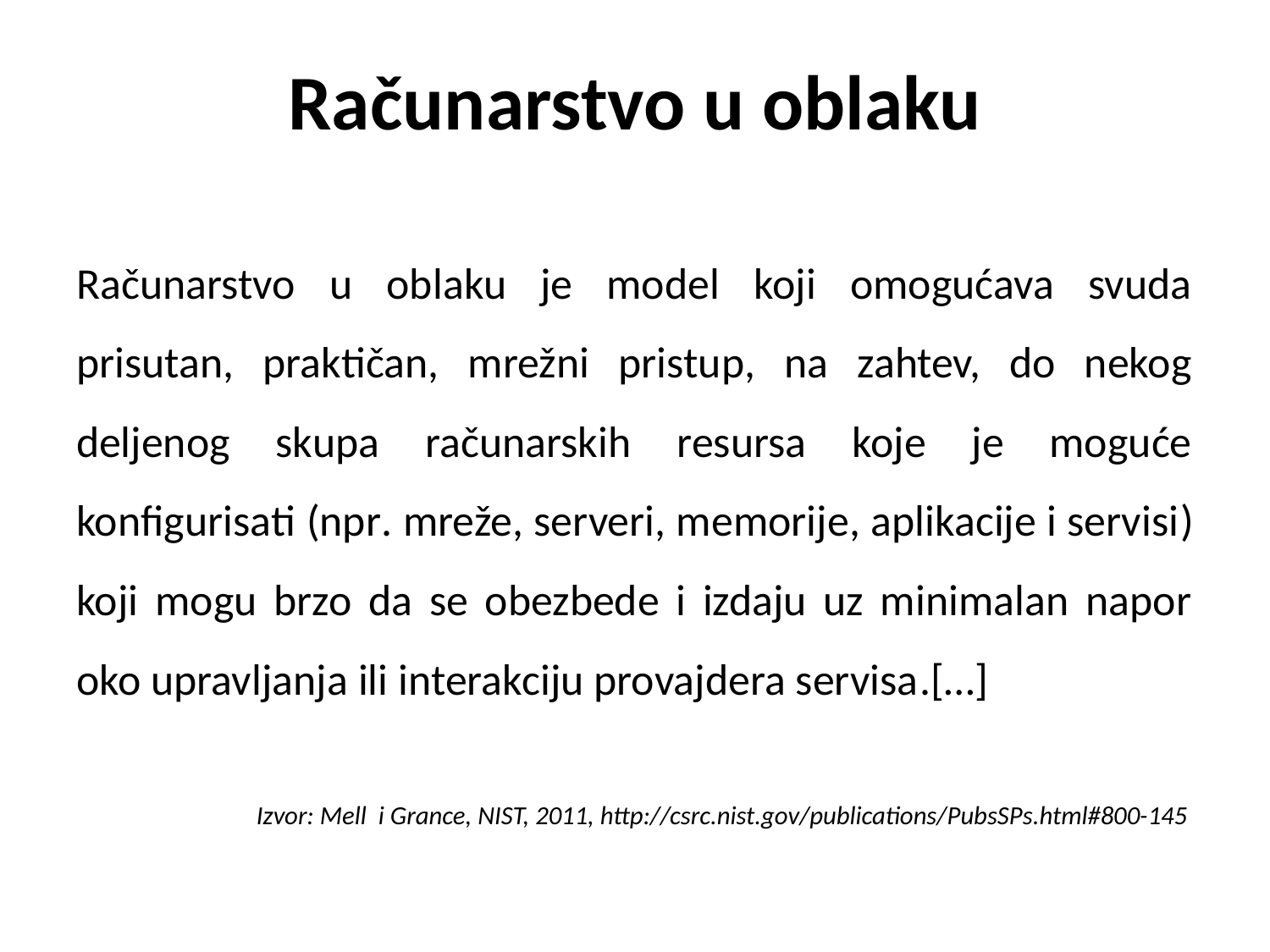

# Računarstvo u oblaku
Računarstvo u oblaku je model koji omogućava svuda prisutan, praktičan, mrežni pristup, na zahtev, do nekog deljenog skupa računarskih resursa koje je moguće konfigurisati (npr. mreže, serveri, memorije, aplikacije i servisi) koji mogu brzo da se obezbede i izdaju uz minimalan napor oko upravljanja ili interakciju provajdera servisa.[…]

Izvor: Mell  i Grance, NIST, 2011, http://csrc.nist.gov/publications/PubsSPs.html#800-145